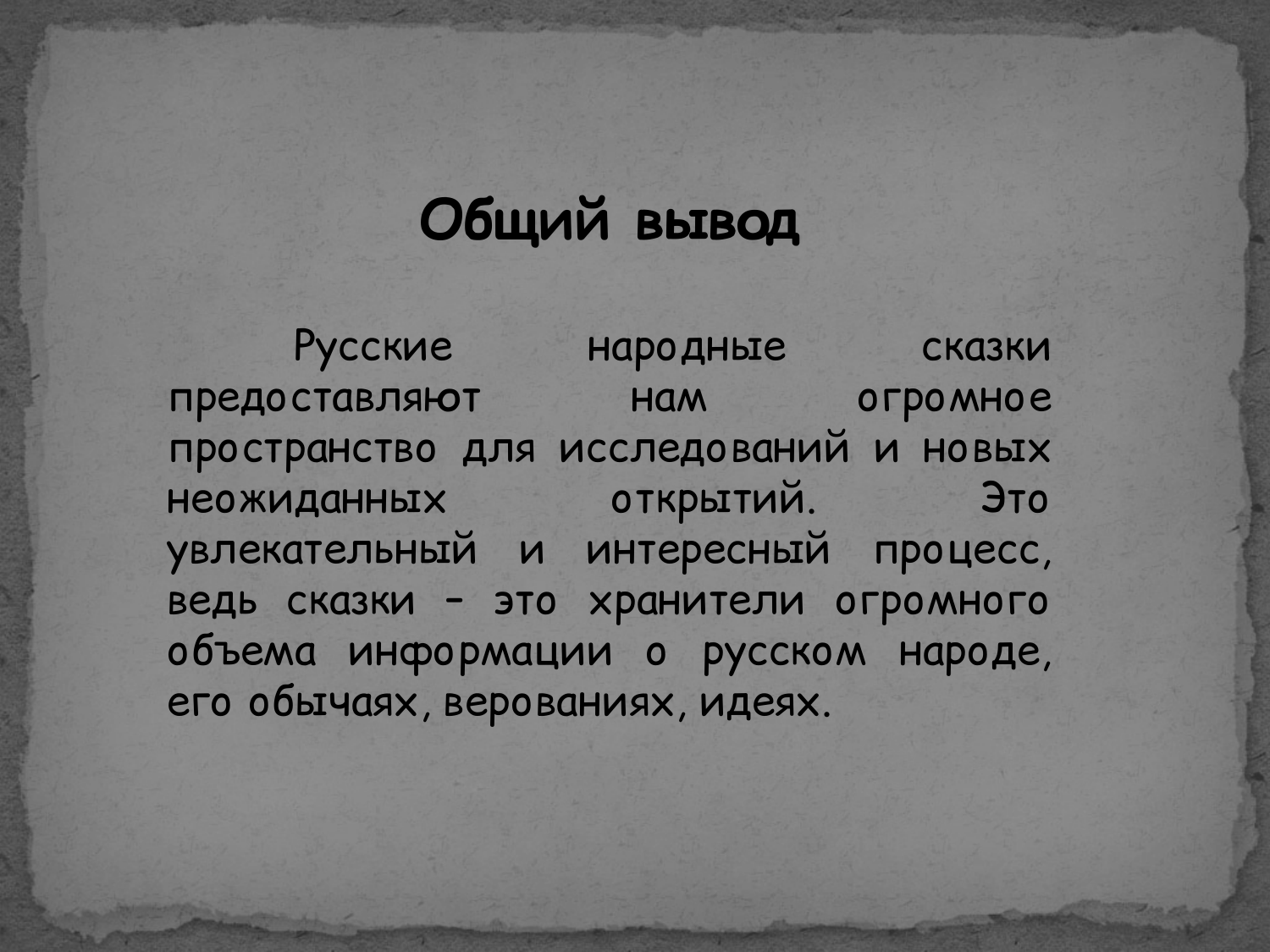

Общий вывод

	Русские народные сказки предоставляют нам огромное пространство для исследований и новых неожиданных открытий. Это увлекательный и интересный процесс, ведь сказки – это хранители огромного объема информации о русском народе, его обычаях, верованиях, идеях.